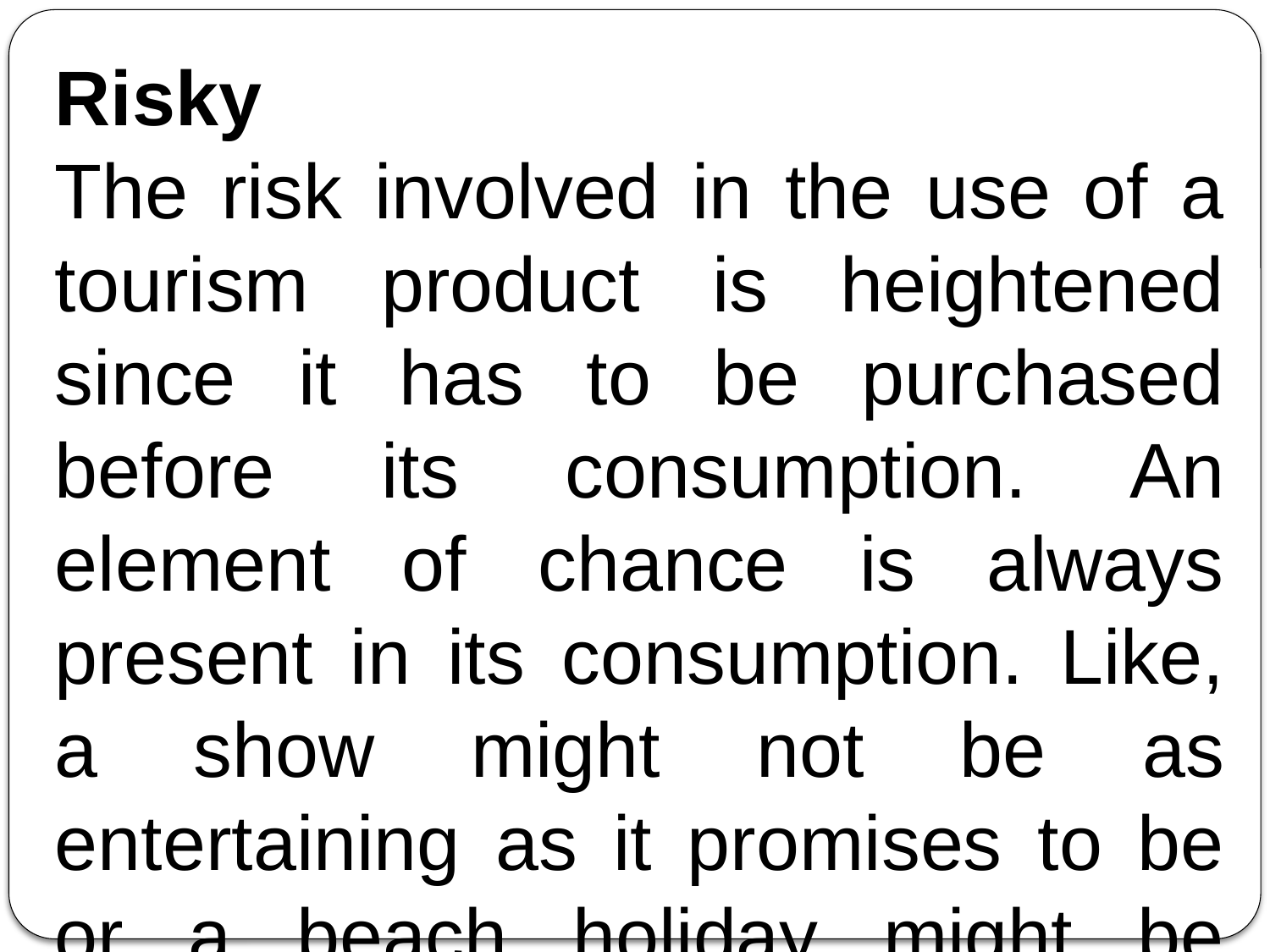

Risky
The risk involved in the use of a tourism product is heightened since it has to be purchased before its consumption. An element of chance is always present in its consumption. Like, a show might not be as entertaining as it promises to be or a beach holiday might be disappointing due to heavy rain.